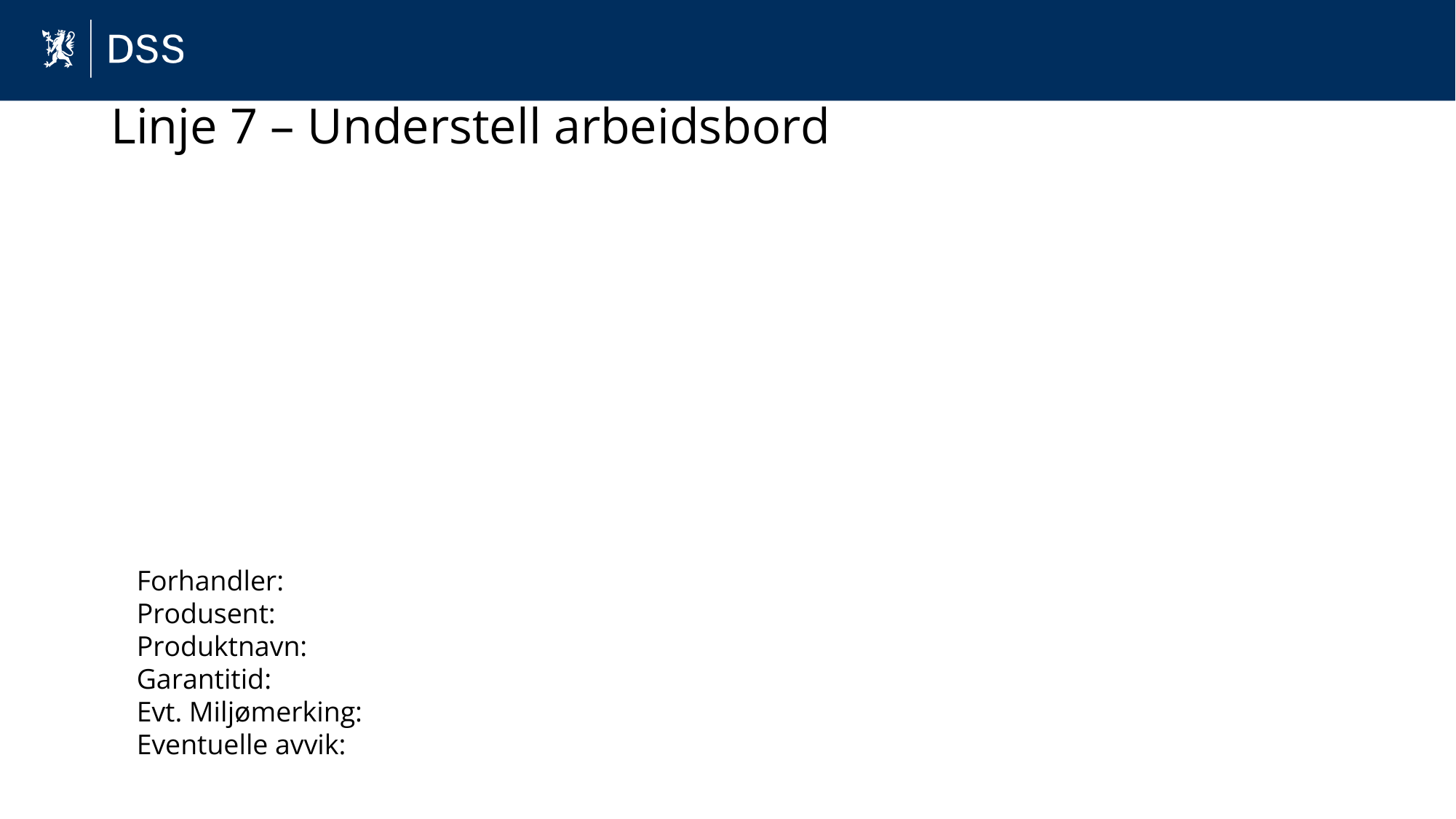

# Linje 7 – Understell arbeidsbord
Forhandler:
Produsent:
Produktnavn:
Garantitid:
Evt. Miljømerking:
Eventuelle avvik: